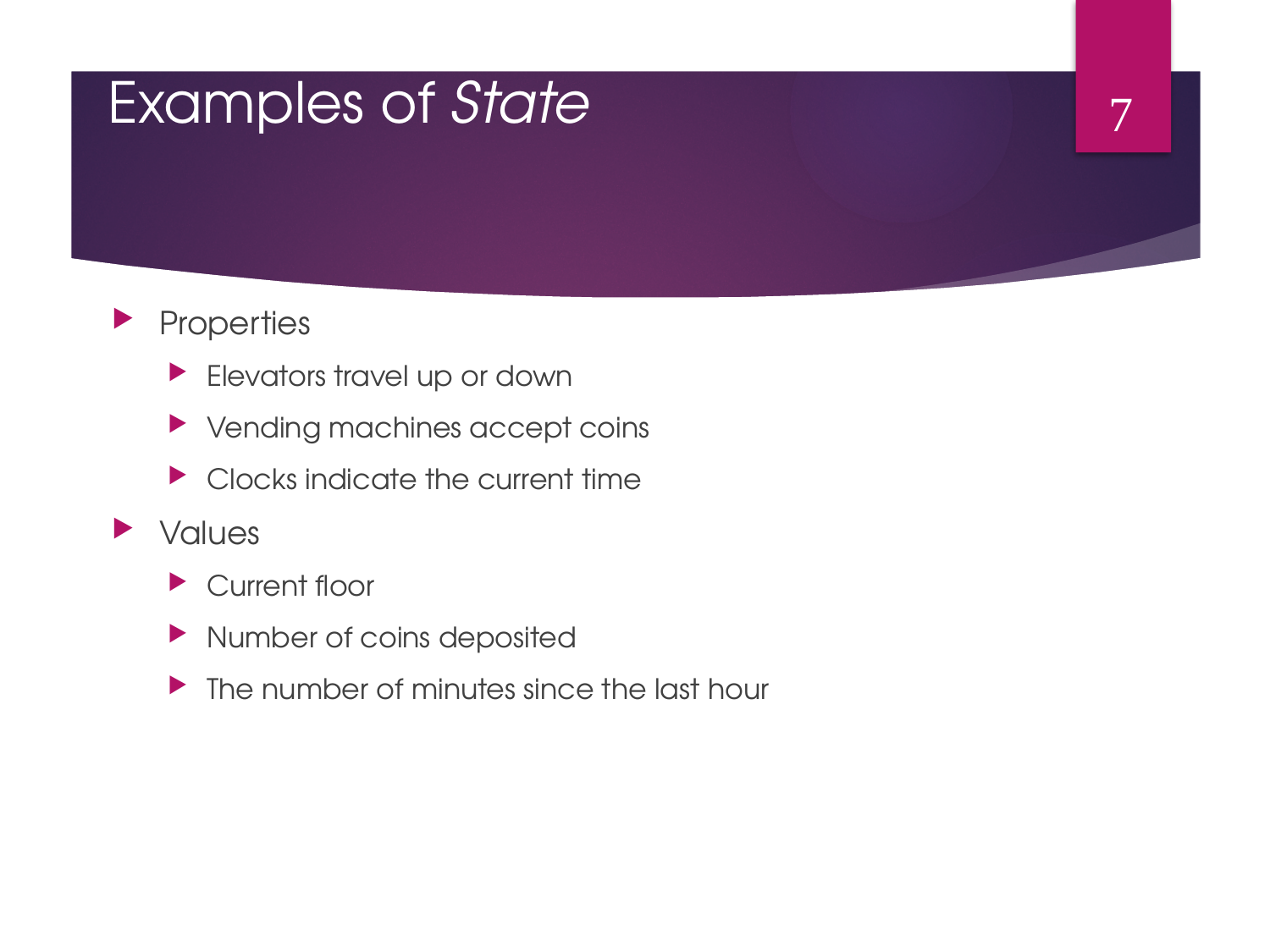

# Examples of State
7
Properties
Elevators travel up or down
Vending machines accept coins
Clocks indicate the current time
Values
Current floor
Number of coins deposited
The number of minutes since the last hour